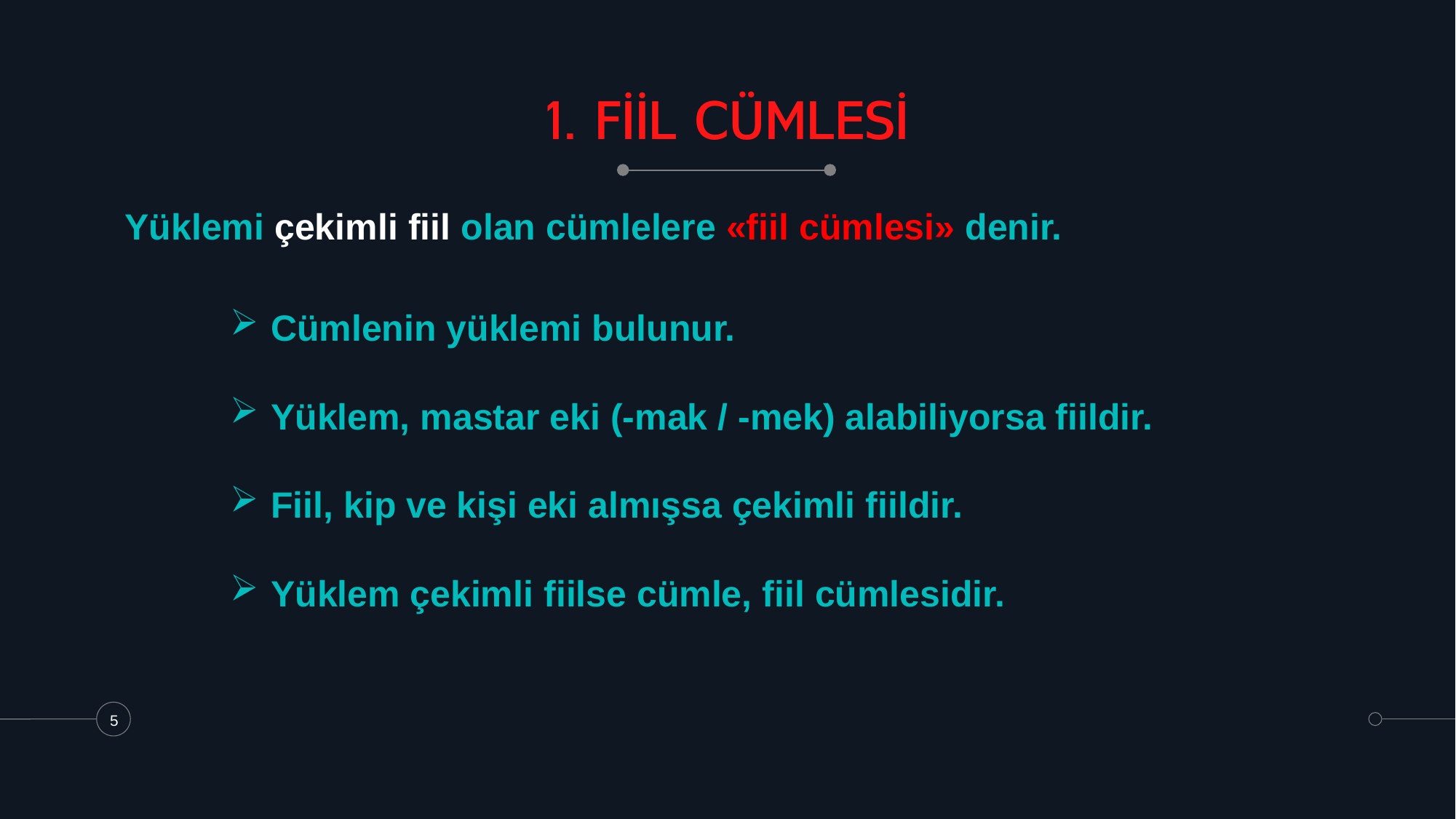

# 1. FİİL CÜMLESİ
Yüklemi çekimli fiil olan cümlelere «fiil cümlesi» denir.
Cümlenin yüklemi bulunur.
Yüklem, mastar eki (-mak / -mek) alabiliyorsa fiildir.
Fiil, kip ve kişi eki almışsa çekimli fiildir.
Yüklem çekimli fiilse cümle, fiil cümlesidir.
5